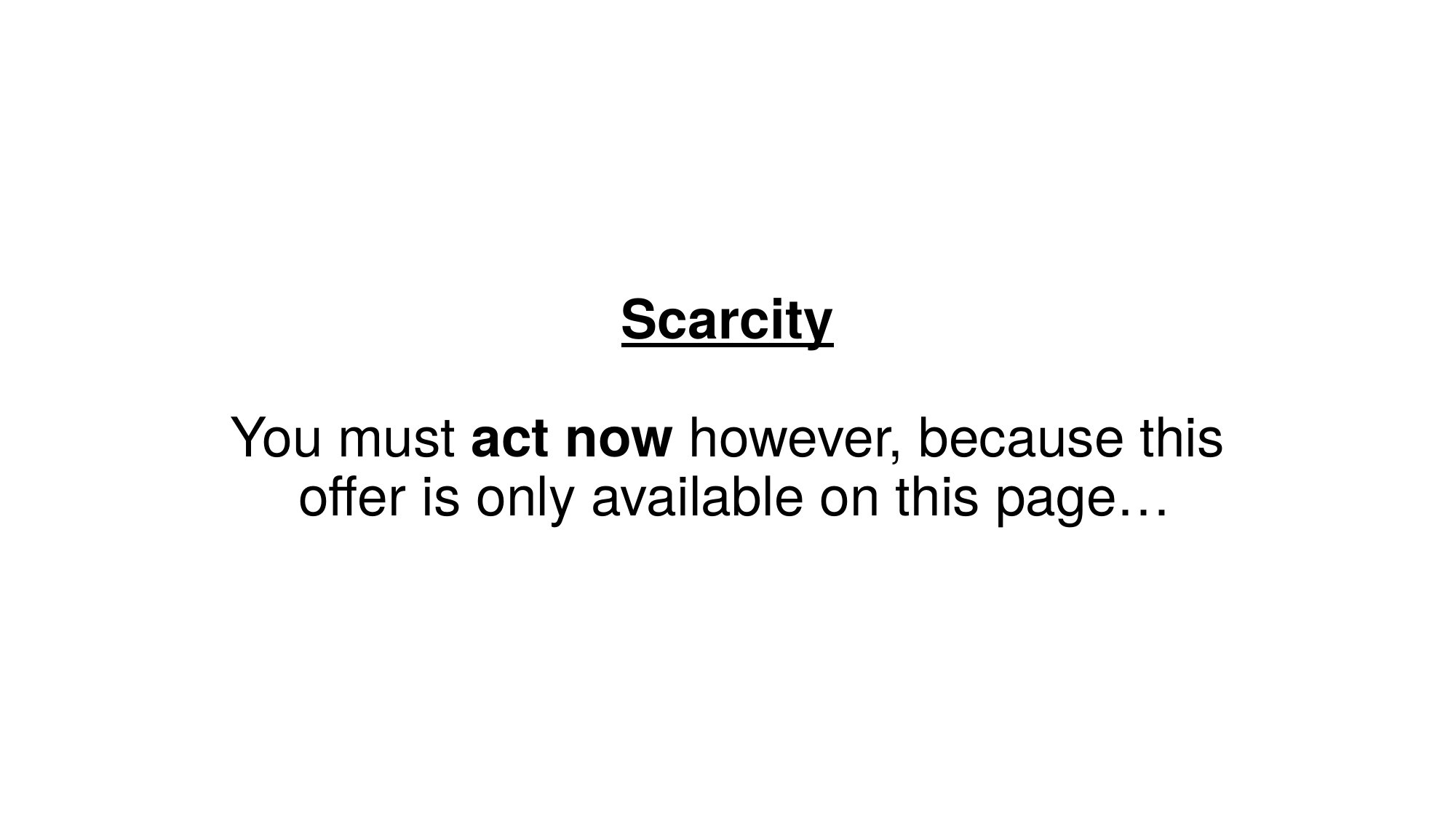

# Scarcity You must act now however, because this offer is only available on this page…